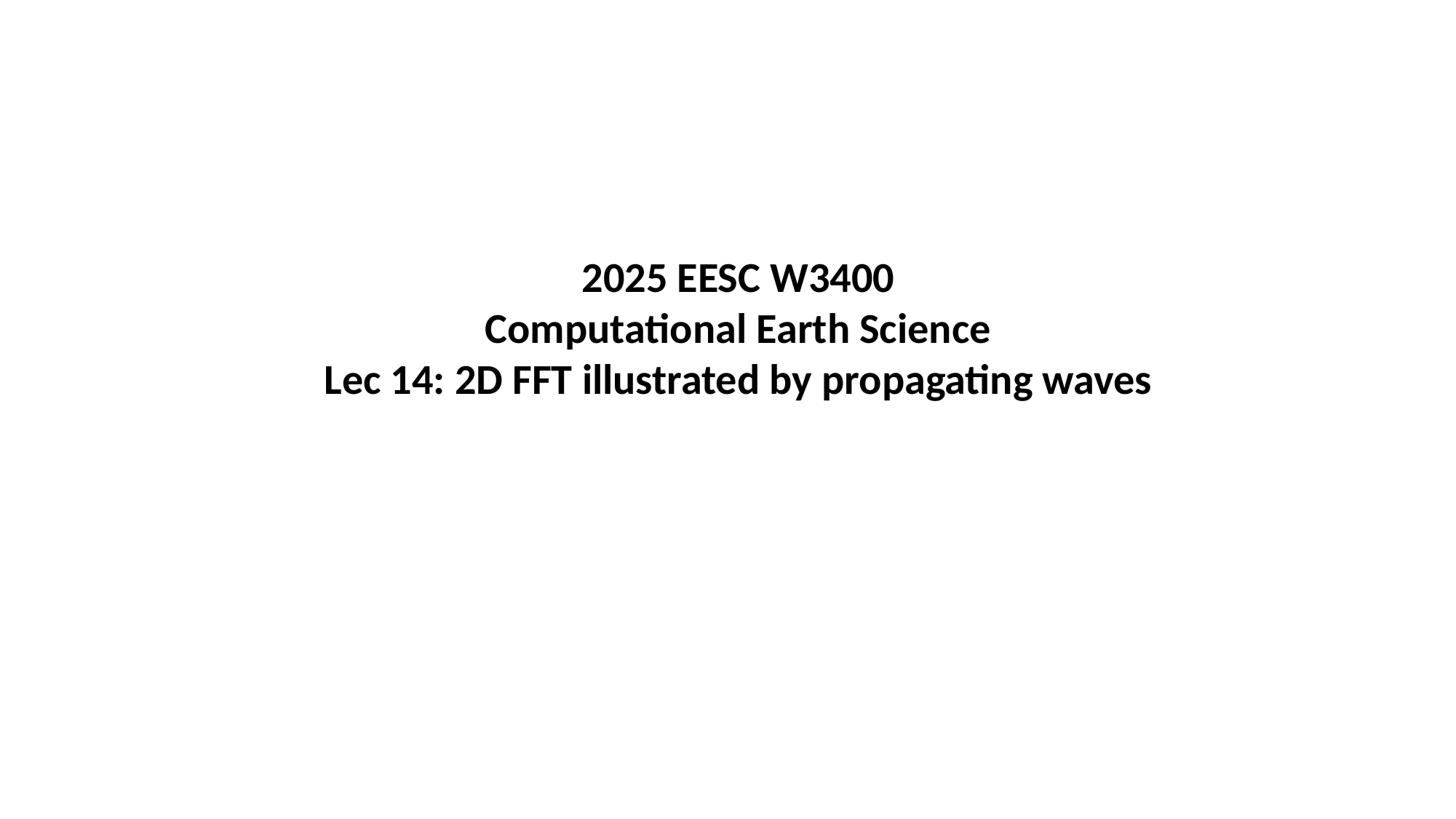

2025 EESC W3400
Computational Earth Science
Lec 14: 2D FFT illustrated by propagating waves